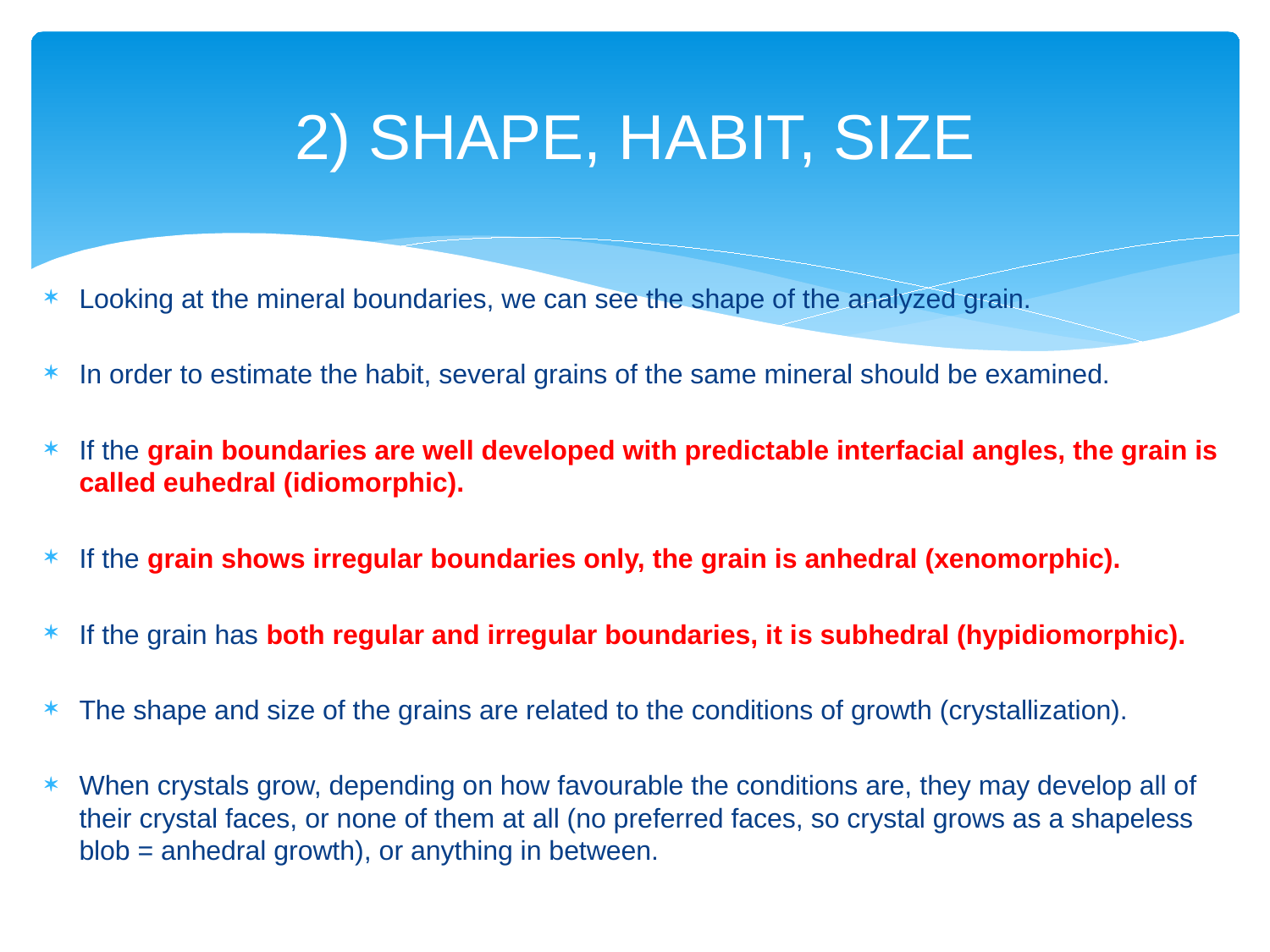

# 2) SHAPE, HABIT, SIZE
Looking at the mineral boundaries, we can see the shape of the analyzed grain.

In order to estimate the habit, several grains of the same mineral should be examined.

If the grain boundaries are well developed with predictable interfacial angles, the grain is called euhedral (idiomorphic).

If the grain shows irregular boundaries only, the grain is anhedral (xenomorphic).

If the grain has both regular and irregular boundaries, it is subhedral (hypidiomorphic).

The shape and size of the grains are related to the conditions of growth (crystallization).

When crystals grow, depending on how favourable the conditions are, they may develop all of their crystal faces, or none of them at all (no preferred faces, so crystal grows as a shapeless blob = anhedral growth), or anything in between.